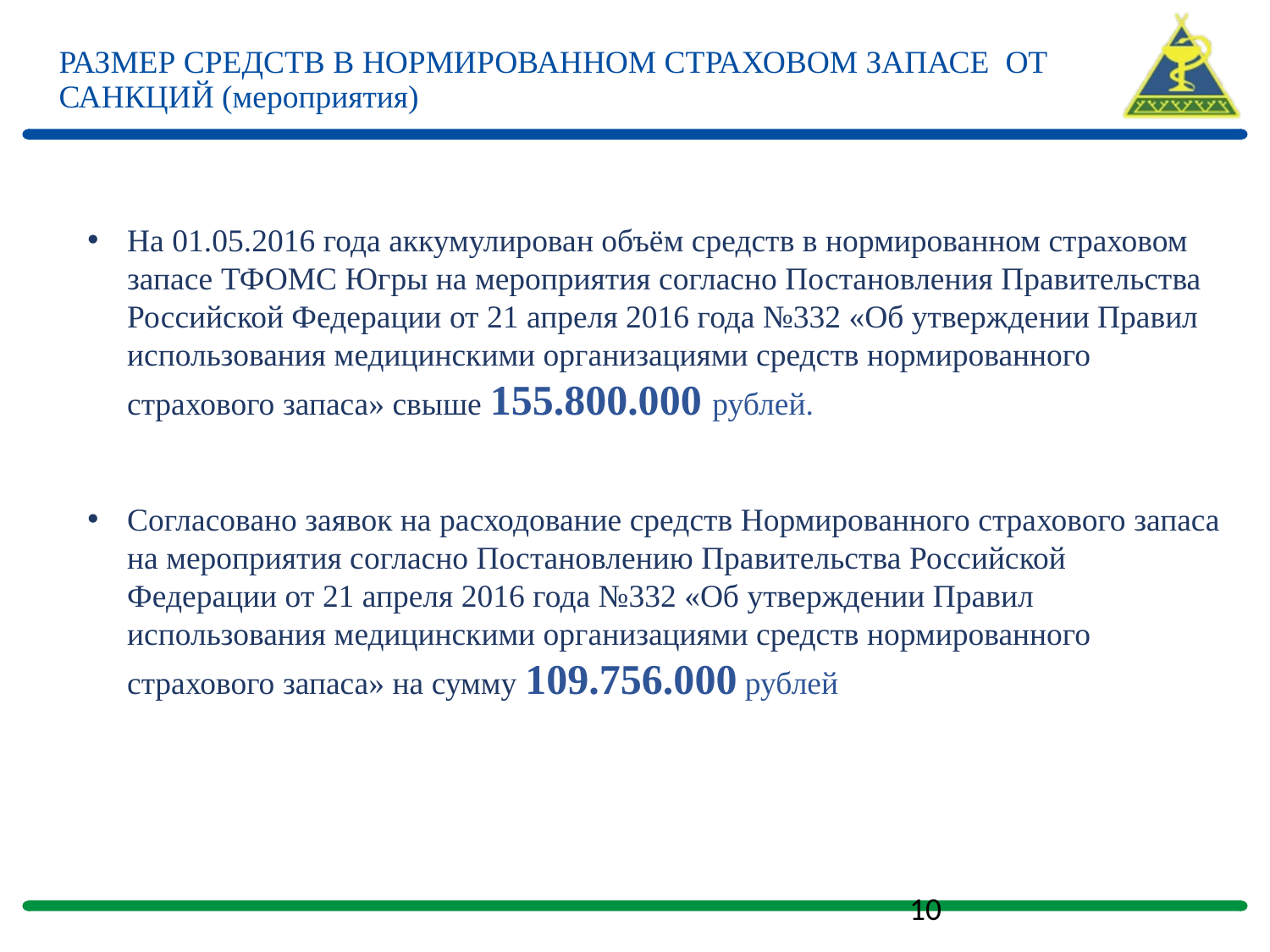

# РАЗМЕР СРЕДСТВ В НОРМИРОВАННОМ СТРАХОВОМ ЗАПАСЕ  ОТ САНКЦИЙ (мероприятия)

На 01.05.2016 года аккумулирован объём средств в нормированном страховом запасе ТФОМС Югры на мероприятия согласно Постановления Правительства Российской Федерации от 21 апреля 2016 года №332 «Об утверждении Правил использования медицинскими организациями средств нормированного страхового запаса» свыше 155.800.000 рублей.

Согласовано заявок на расходование средств Нормированного страхового запаса на мероприятия согласно Постановлению Правительства Российской Федерации от 21 апреля 2016 года №332 «Об утверждении Правил использования медицинскими организациями средств нормированного страхового запаса» на сумму 109.756.000 рублей

10